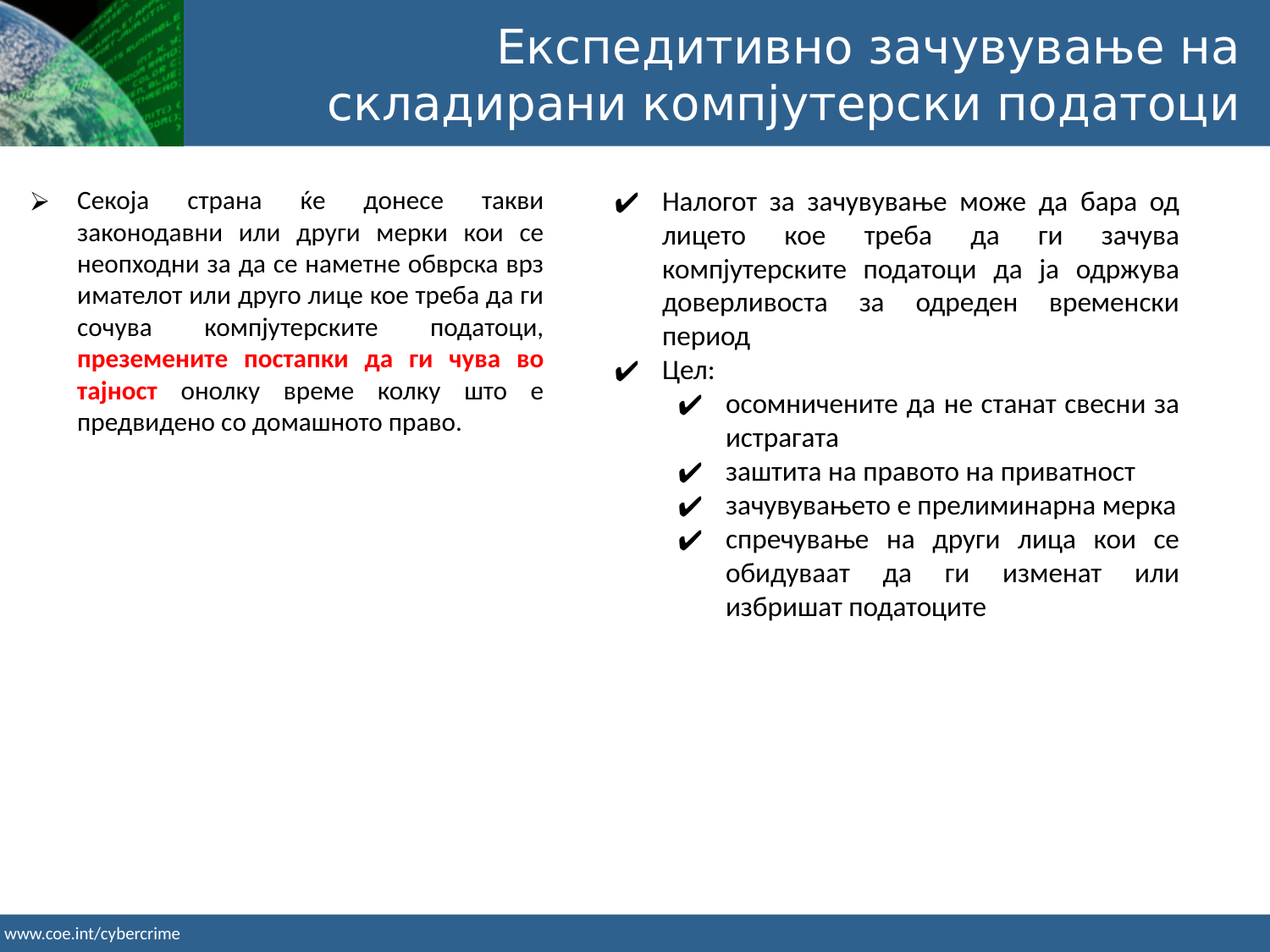

Експедитивно зачувување на складирани компјутерски податоци
Налогот за зачувување може да бара од лицето кое треба да ги зачува компјутерските податоци да ја одржува доверливоста за одреден временски период
Цел:
осомничените да не станат свесни за истрагата
заштита на правото на приватност
зачувувањето е прелиминарна мерка
спречување на други лица кои се обидуваат да ги изменат или избришат податоците
Секоја страна ќе донесе такви законодавни или други мерки кои се неопходни за да се наметне обврска врз имателот или друго лице кое треба да ги сочува компјутерските податоци, преземените постапки да ги чува во тајност онолку време колку што е предвидено со домашното право.